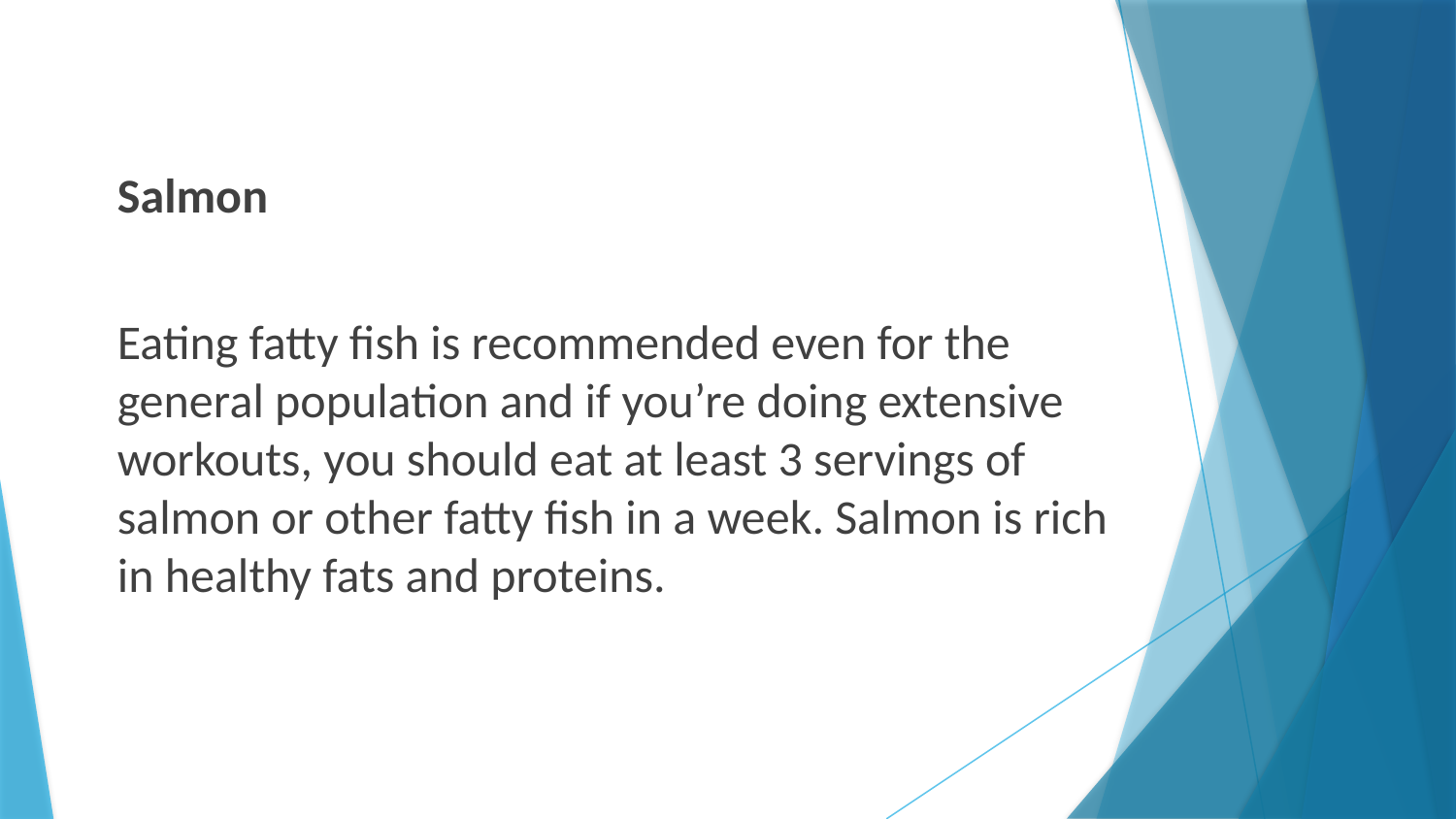

Salmon

Eating fatty fish is recommended even for the general population and if you’re doing extensive workouts, you should eat at least 3 servings of salmon or other fatty fish in a week. Salmon is rich in healthy fats and proteins.